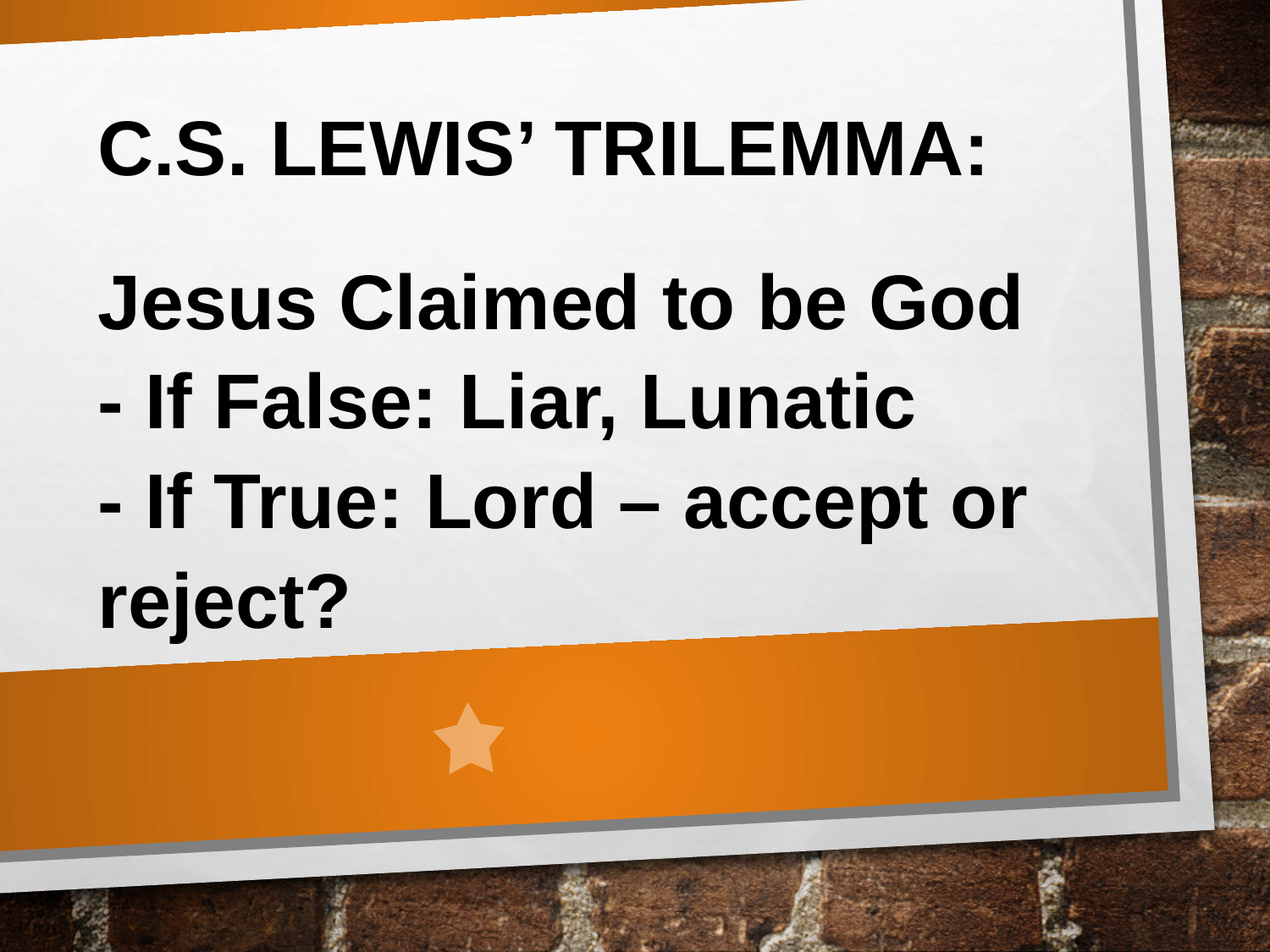

C.S. LEWIS’ TRILEMMA:

Jesus Claimed to be God - If False: Liar, Lunatic
- If True: Lord – accept or reject?